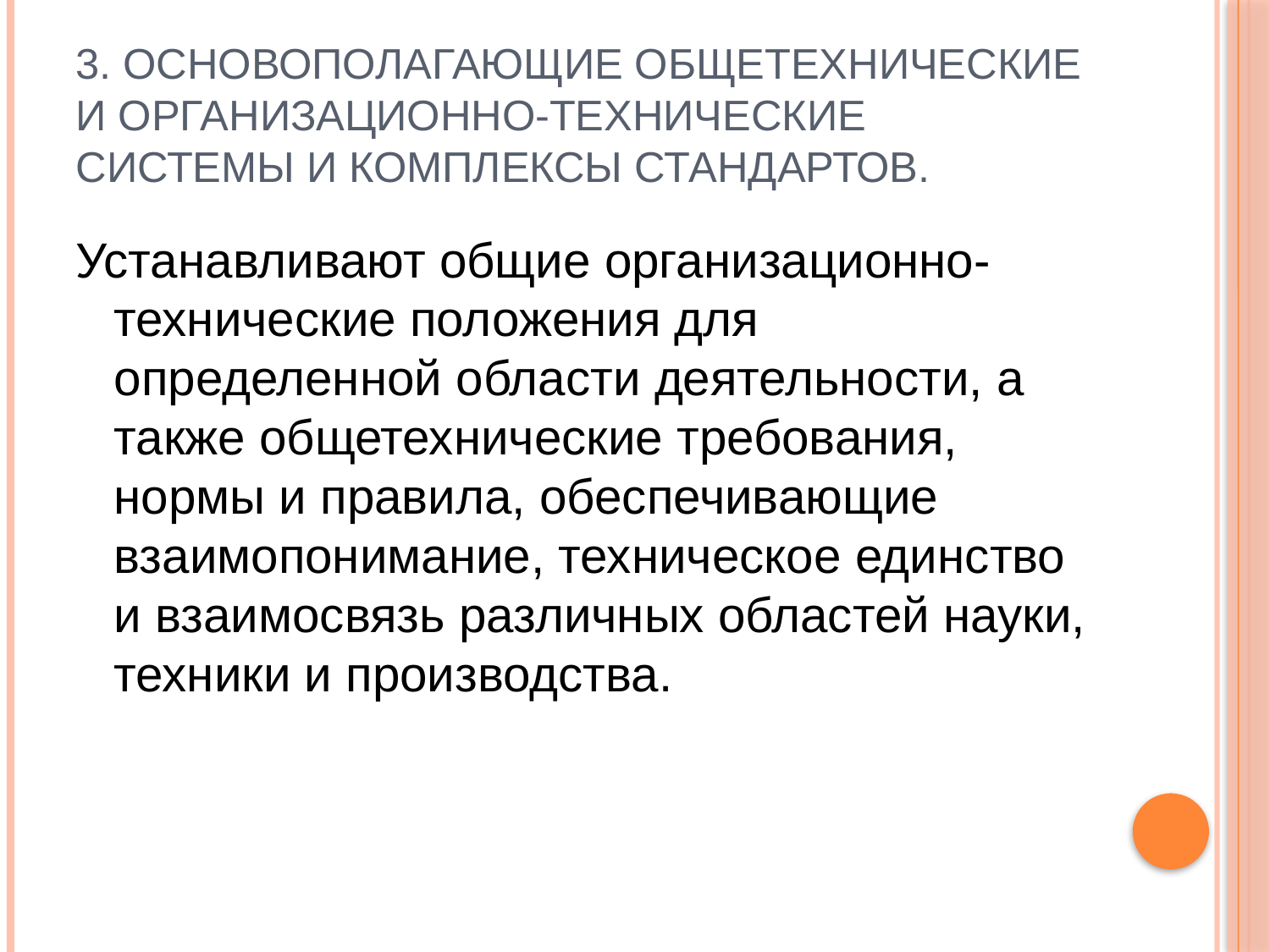

# 3. Основополагающие общетехнические и организационно-технические системы и комплексы стандартов.
Устанавливают общие организационно-технические положения для определенной области деятельности, а также общетехнические требования, нормы и правила, обеспечивающие взаимопонимание, техническое единство и взаимосвязь различных областей науки, техники и производства.